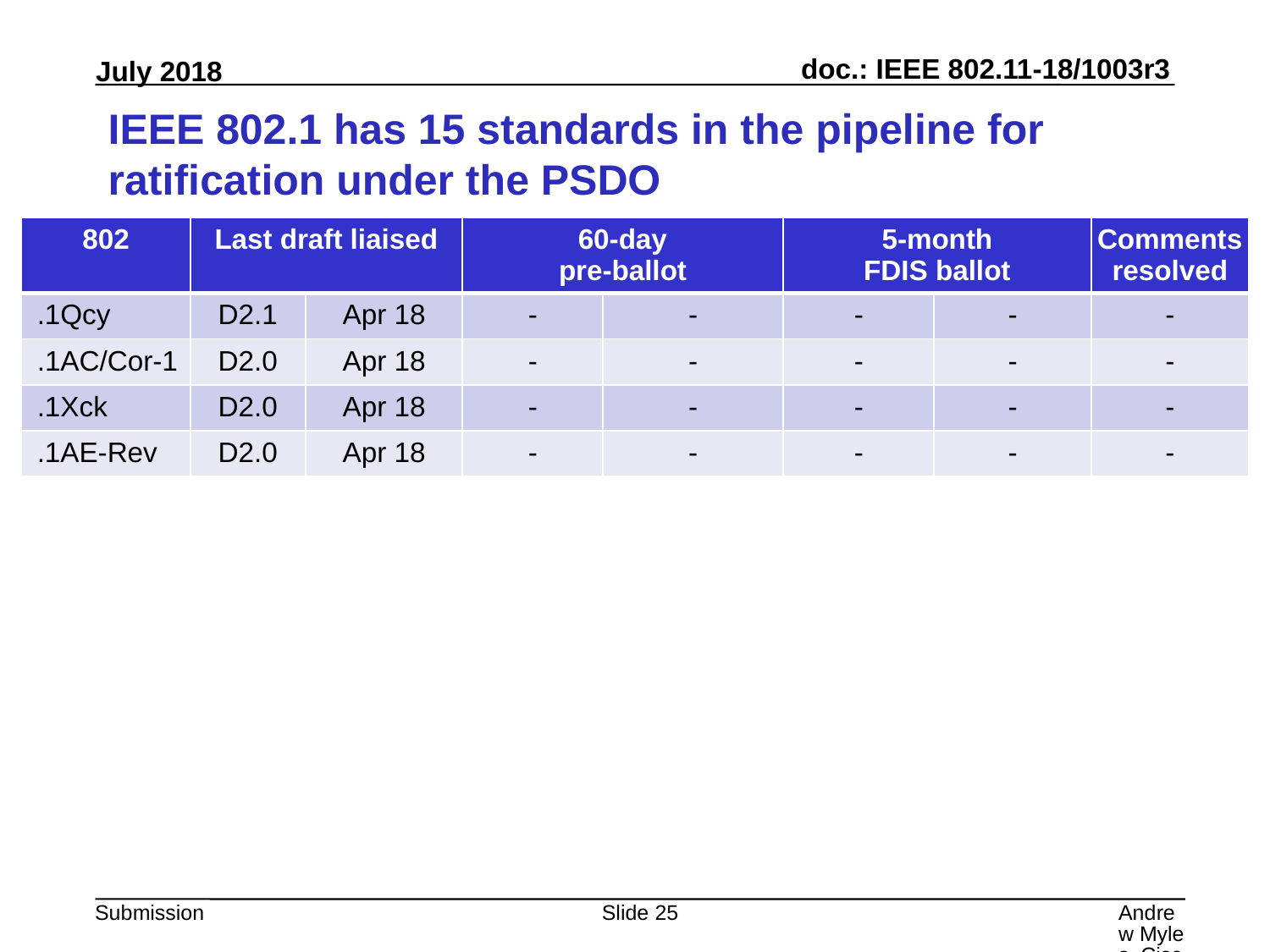

# IEEE 802.1 has 15 standards in the pipeline for ratification under the PSDO
| 802 | Last draft liaised |  | 60-day pre-ballot |  | 5-month FDIS ballot |  | Comments resolved |
| --- | --- | --- | --- | --- | --- | --- | --- |
| .1Qcy | D2.1 | Apr 18 | - | - | - | - | - |
| .1AC/Cor-1 | D2.0 | Apr 18 | - | - | - | - | - |
| .1Xck | D2.0 | Apr 18 | - | - | - | - | - |
| .1AE-Rev | D2.0 | Apr 18 | - | - | - | - | - |
Slide 25
Andrew Myles, Cisco